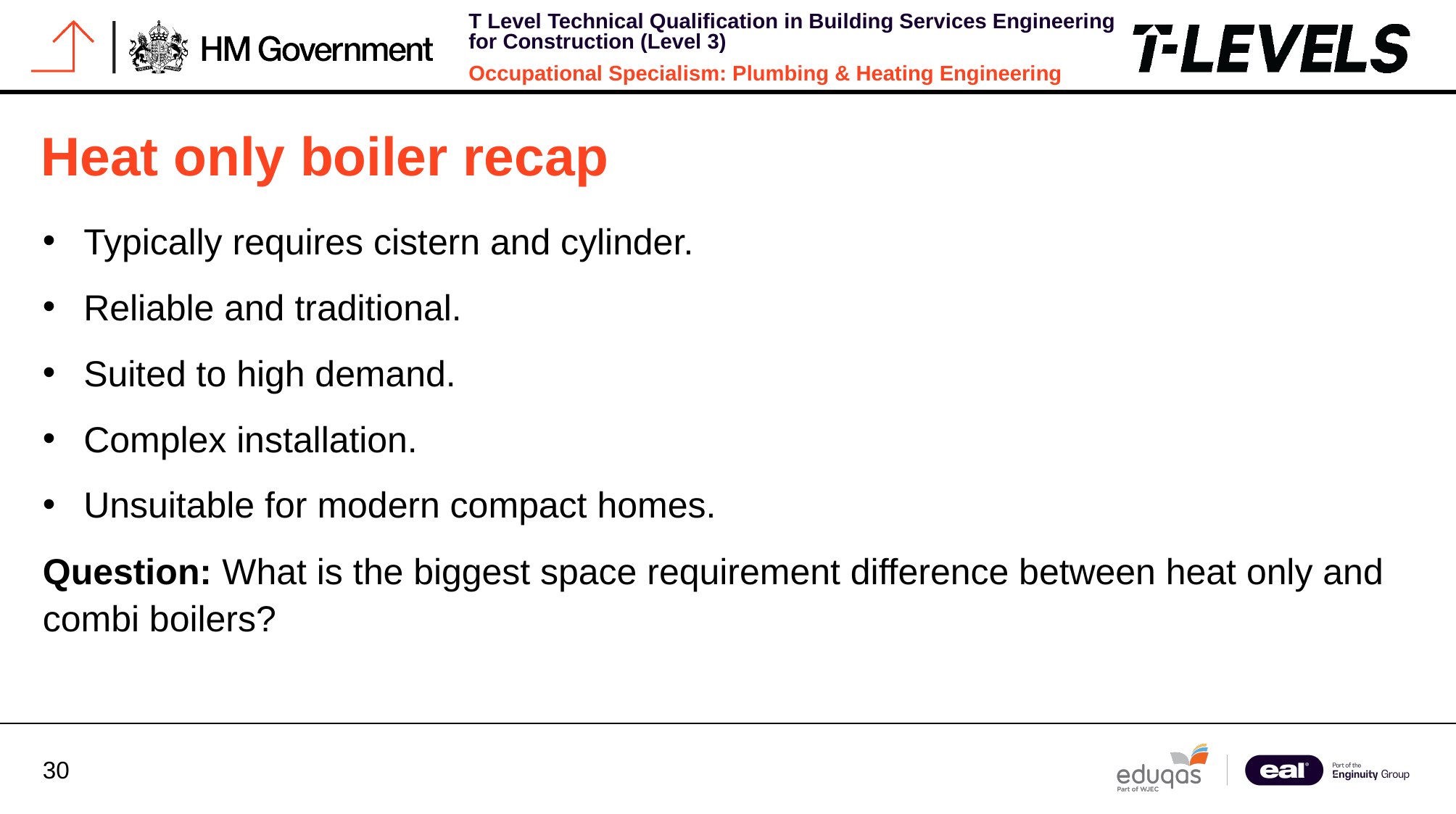

# Heat only boiler recap
Typically requires cistern and cylinder.
Reliable and traditional.
Suited to high demand.
Complex installation.
Unsuitable for modern compact homes.
Question: What is the biggest space requirement difference between heat only and combi boilers?